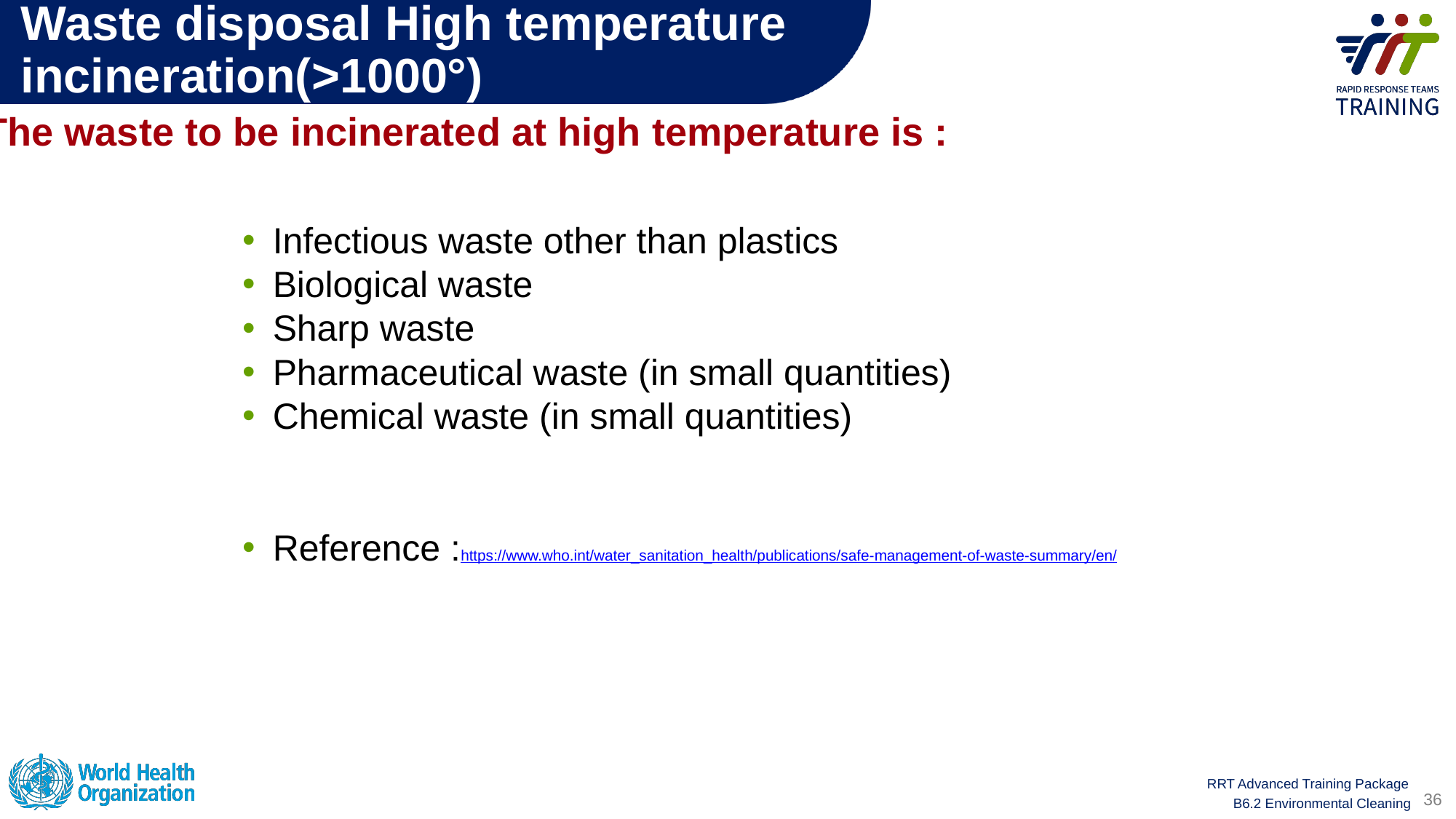

Waste disposal High temperature incineration(>1000°)
The waste to be incinerated at high temperature is :
Infectious waste other than plastics
Biological waste
Sharp waste
Pharmaceutical waste (in small quantities)
Chemical waste (in small quantities)

Reference :https://www.who.int/water_sanitation_health/publications/safe-management-of-waste-summary/en/